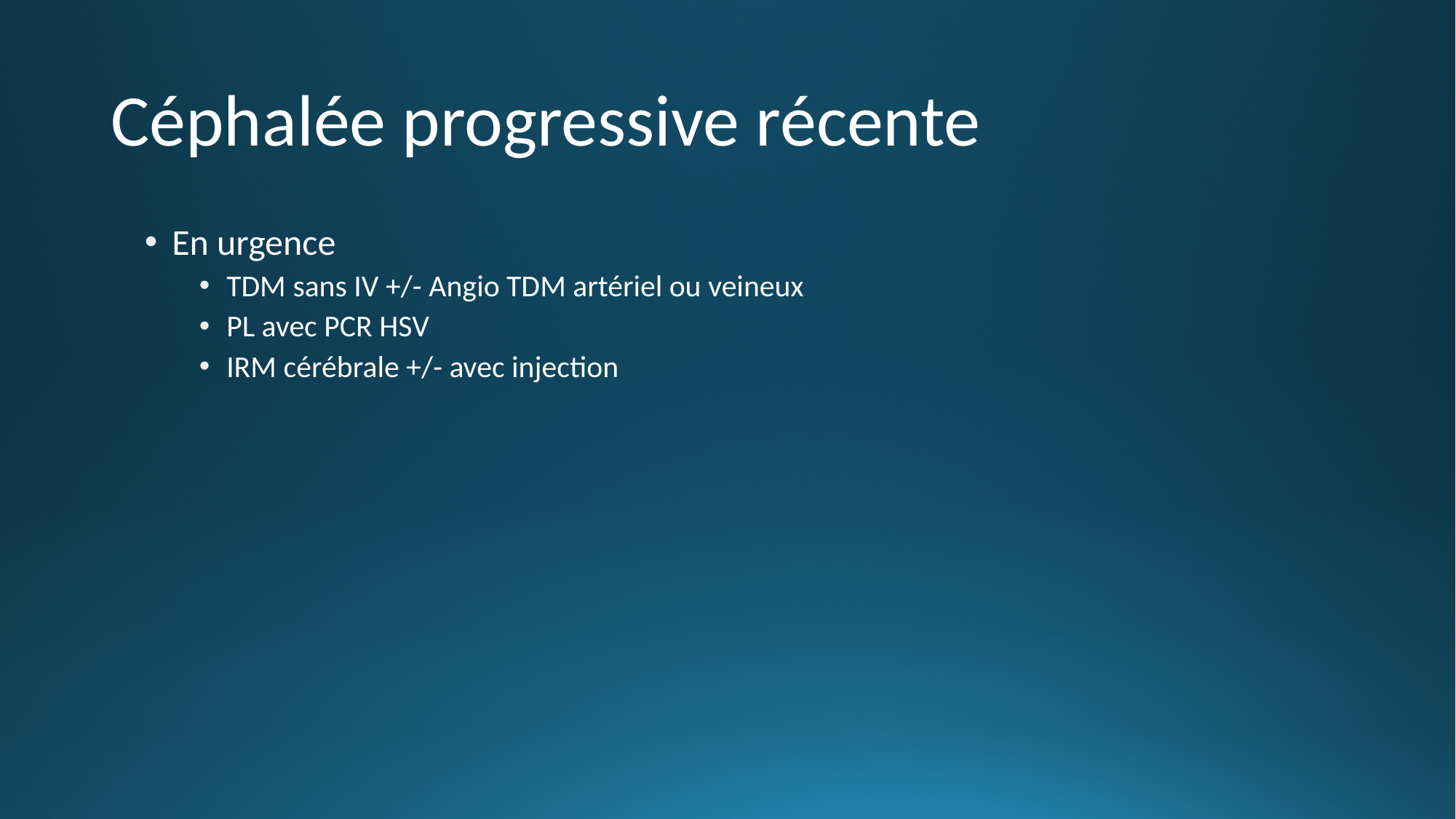

# Céphalée progressive récente
En urgence
TDM sans IV +/- Angio TDM artériel ou veineux
PL avec PCR HSV
IRM cérébrale +/- avec injection